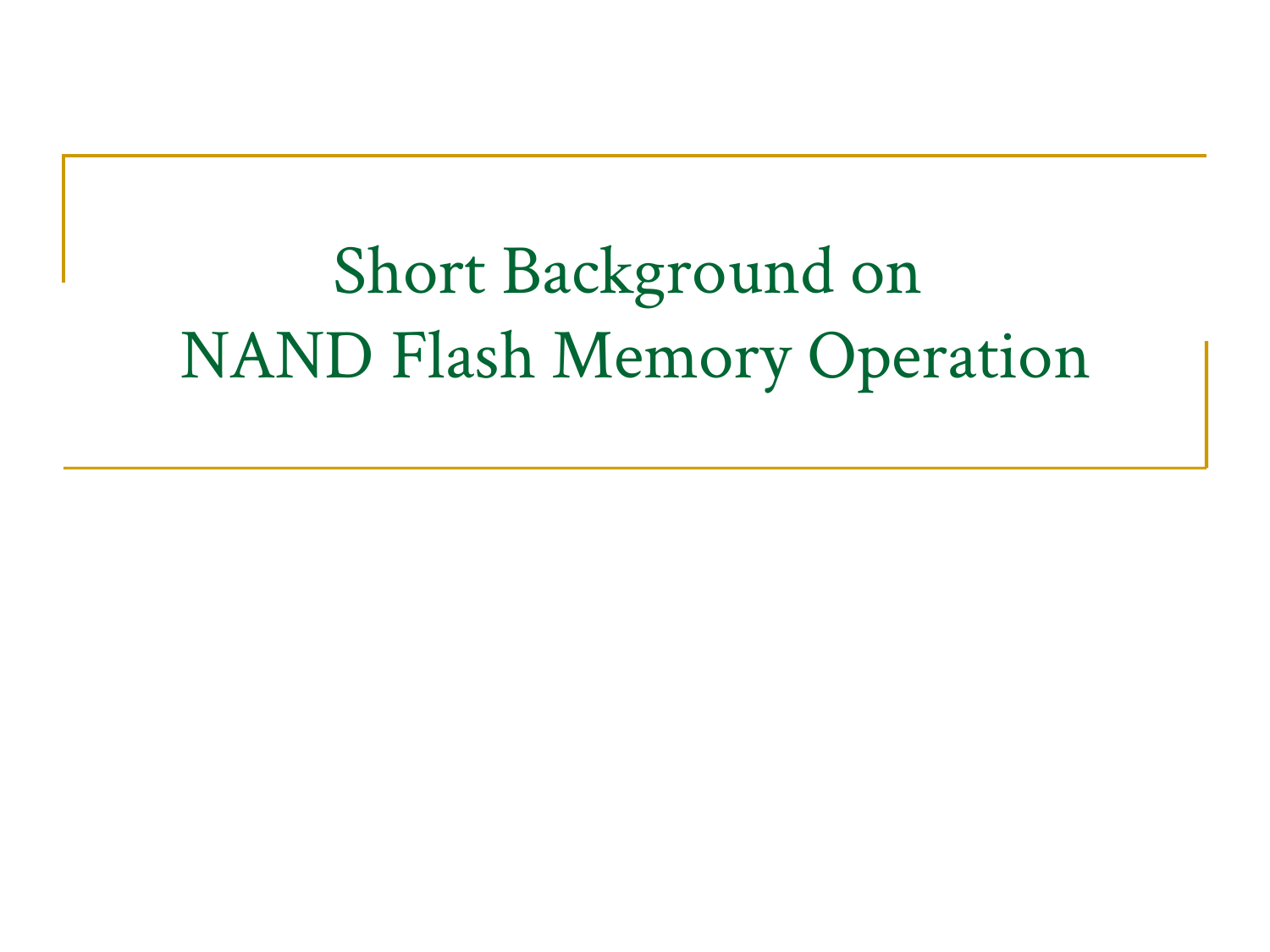

# Short Background on NAND Flash Memory Operation